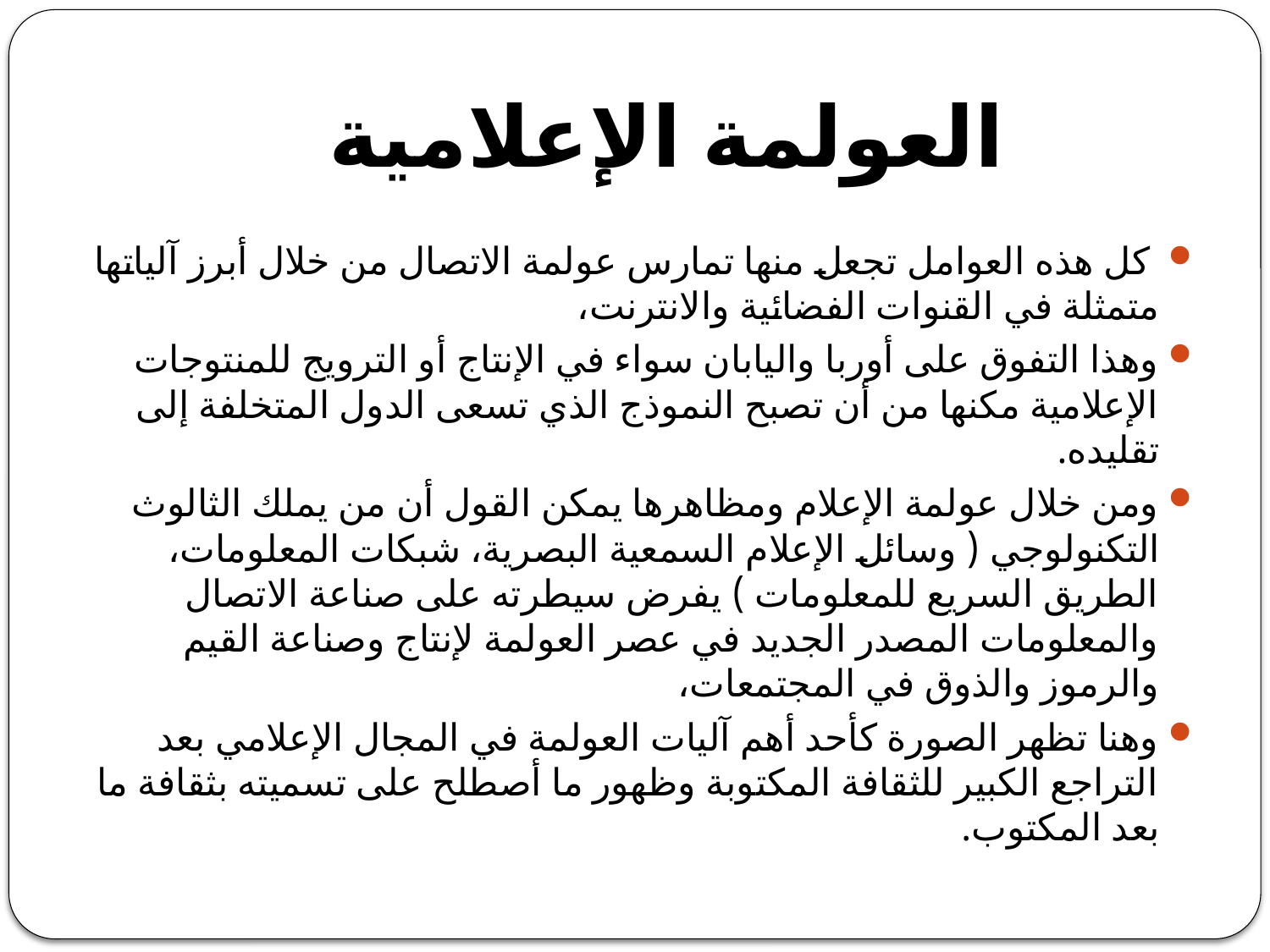

# العولمة الإعلامية
 كل هذه العوامل تجعل منها تمارس عولمة الاتصال من خلال أبرز آلياتها متمثلة في القنوات الفضائية والانترنت،
وهذا التفوق على أوربا واليابان سواء في الإنتاج أو الترويج للمنتوجات الإعلامية مكنها من أن تصبح النموذج الذي تسعى الدول المتخلفة إلى تقليده.
ومن خلال عولمة الإعلام ومظاهرها يمكن القول أن من يملك الثالوث التكنولوجي ( وسائل الإعلام السمعية البصرية، شبكات المعلومات، الطريق السريع للمعلومات ) يفرض سيطرته على صناعة الاتصال والمعلومات المصدر الجديد في عصر العولمة لإنتاج وصناعة القيم والرموز والذوق في المجتمعات،
وهنا تظهر الصورة كأحد أهم آليات العولمة في المجال الإعلامي بعد التراجع الكبير للثقافة المكتوبة وظهور ما أصطلح على تسميته بثقافة ما بعد المكتوب.